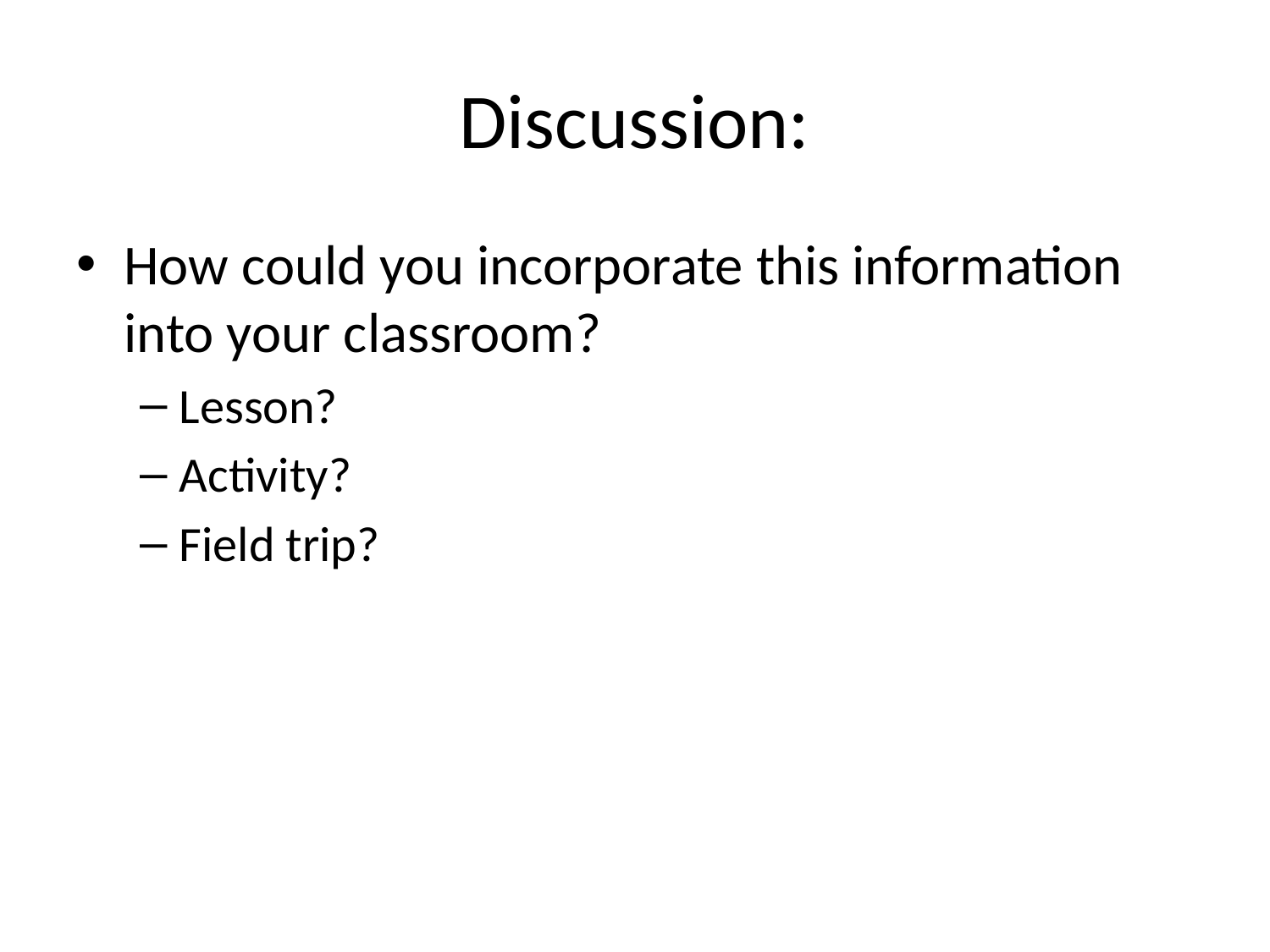

# Discussion:
How could you incorporate this information into your classroom?
Lesson?
Activity?
Field trip?